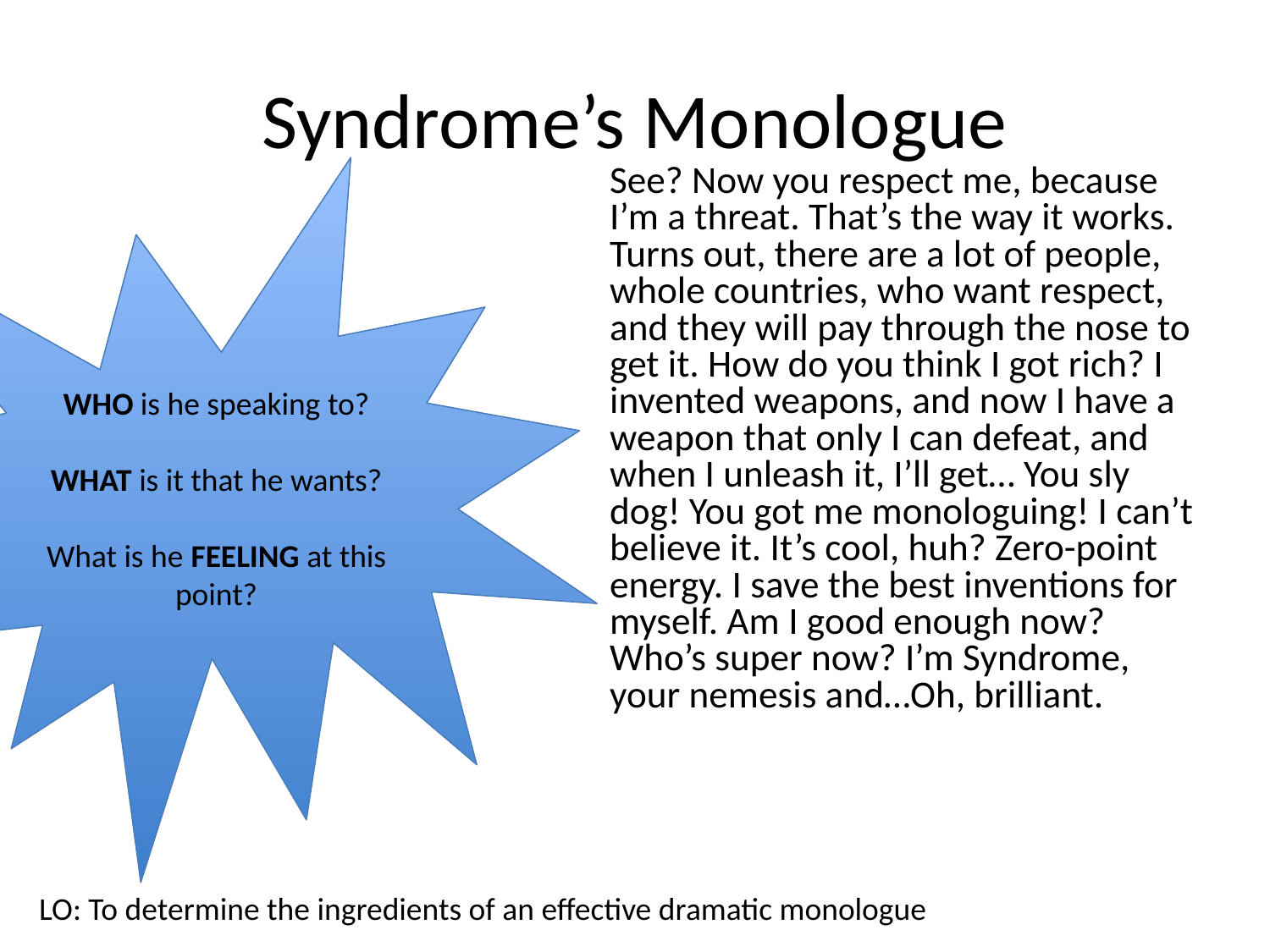

# Syndrome’s Monologue
See? Now you respect me, because I’m a threat. That’s the way it works. Turns out, there are a lot of people, whole countries, who want respect, and they will pay through the nose to get it. How do you think I got rich? I invented weapons, and now I have a weapon that only I can defeat, and when I unleash it, I’ll get… You sly dog! You got me monologuing! I can’t believe it. It’s cool, huh? Zero-point energy. I save the best inventions for myself. Am I good enough now? Who’s super now? I’m Syndrome, your nemesis and…Oh, brilliant.

WHO is he speaking to?

WHAT is it that he wants?

What is he FEELING at this point?

LO: To determine the ingredients of an effective dramatic monologue